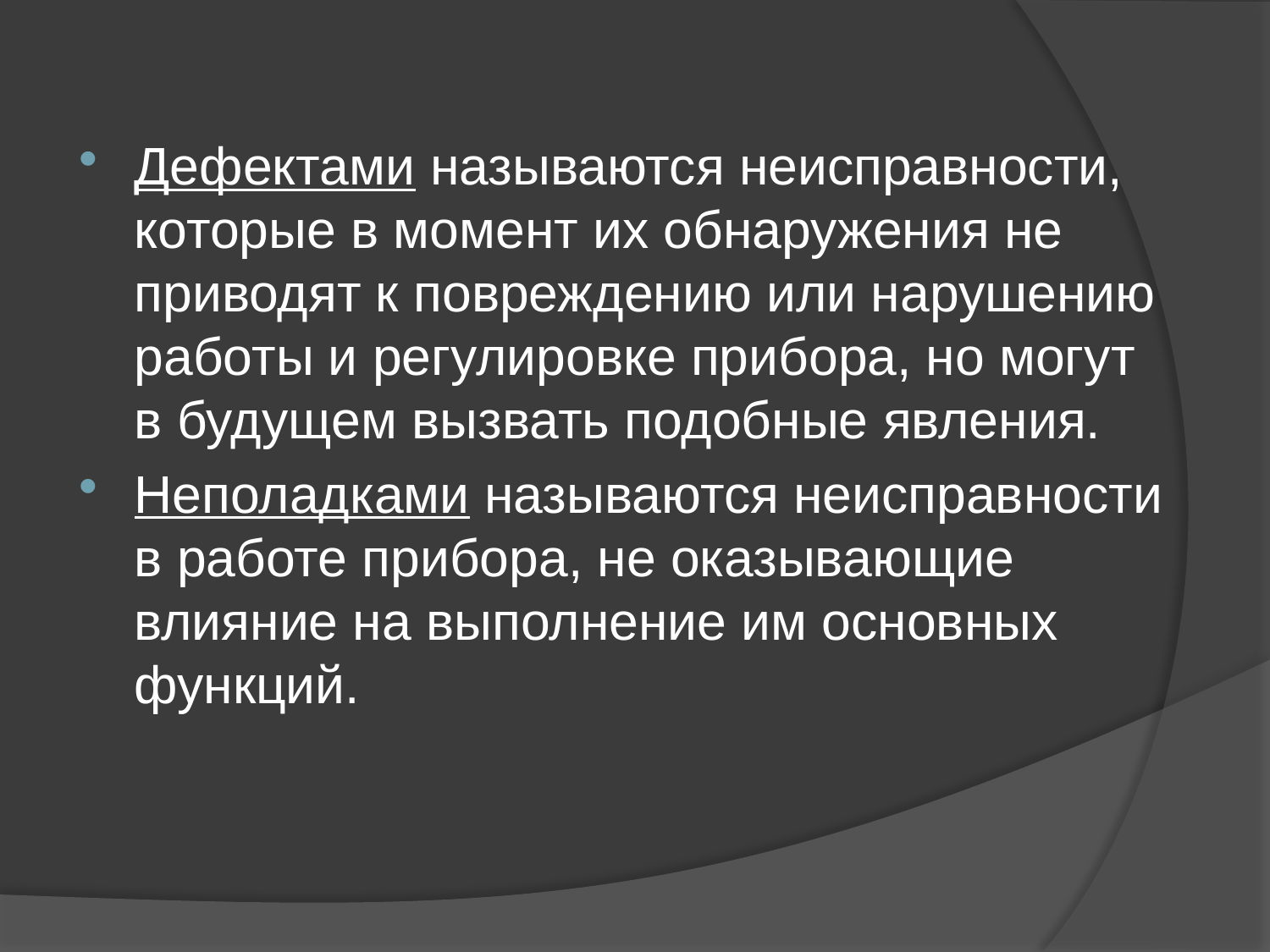

#
Дефектами называются неисправности, которые в момент их обнаружения не приводят к повреждению или нарушению работы и регулировке прибора, но могут в будущем вызвать подобные явления.
Неполадками называются неисправности в работе прибора, не оказывающие влияние на выполнение им основных функций.